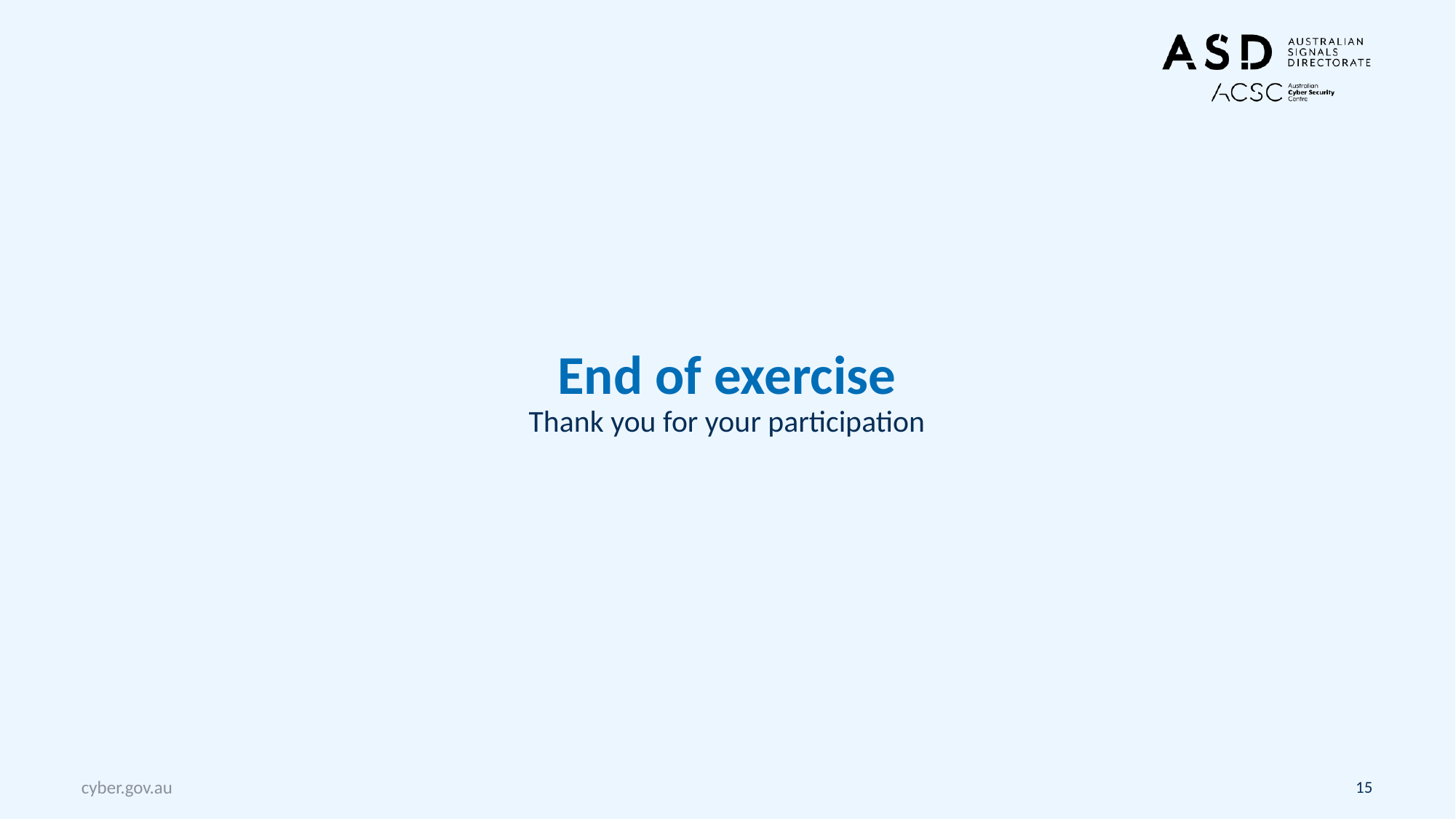

# End of exercise Thank you for your participation
cyber.gov.au
15